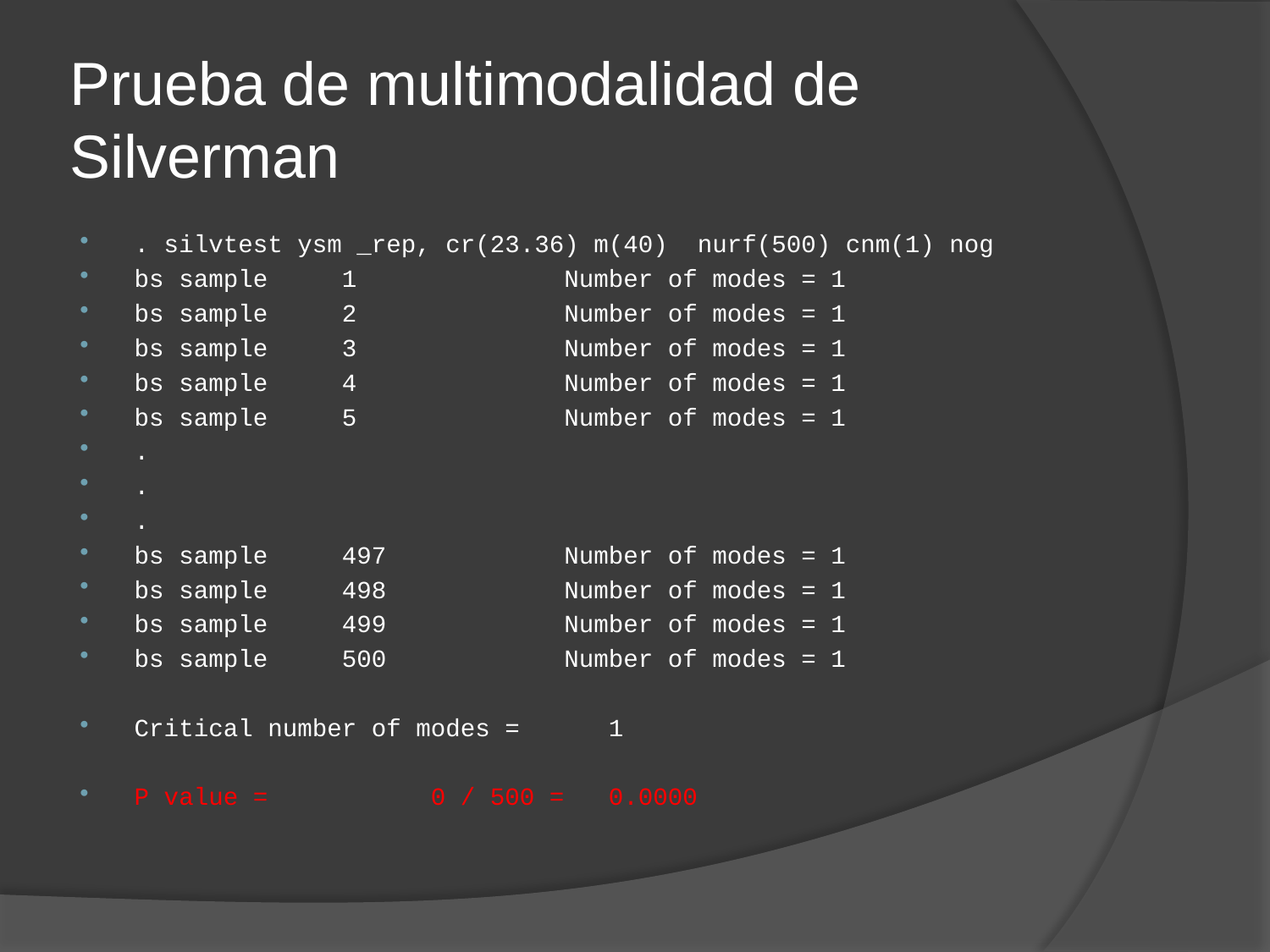

# Prueba de multimodalidad de Silverman
. silvtest ysm _rep, cr(23.36) m(40)  nurf(500) cnm(1) nog
bs sample     1              Number of modes = 1
bs sample     2              Number of modes = 1
bs sample     3              Number of modes = 1
bs sample     4              Number of modes = 1
bs sample     5              Number of modes = 1
.
.
.
bs sample     497            Number of modes = 1
bs sample     498            Number of modes = 1
bs sample     499            Number of modes = 1
bs sample     500            Number of modes = 1

Critical number of modes =      1

P value =           0 / 500 =   0.0000